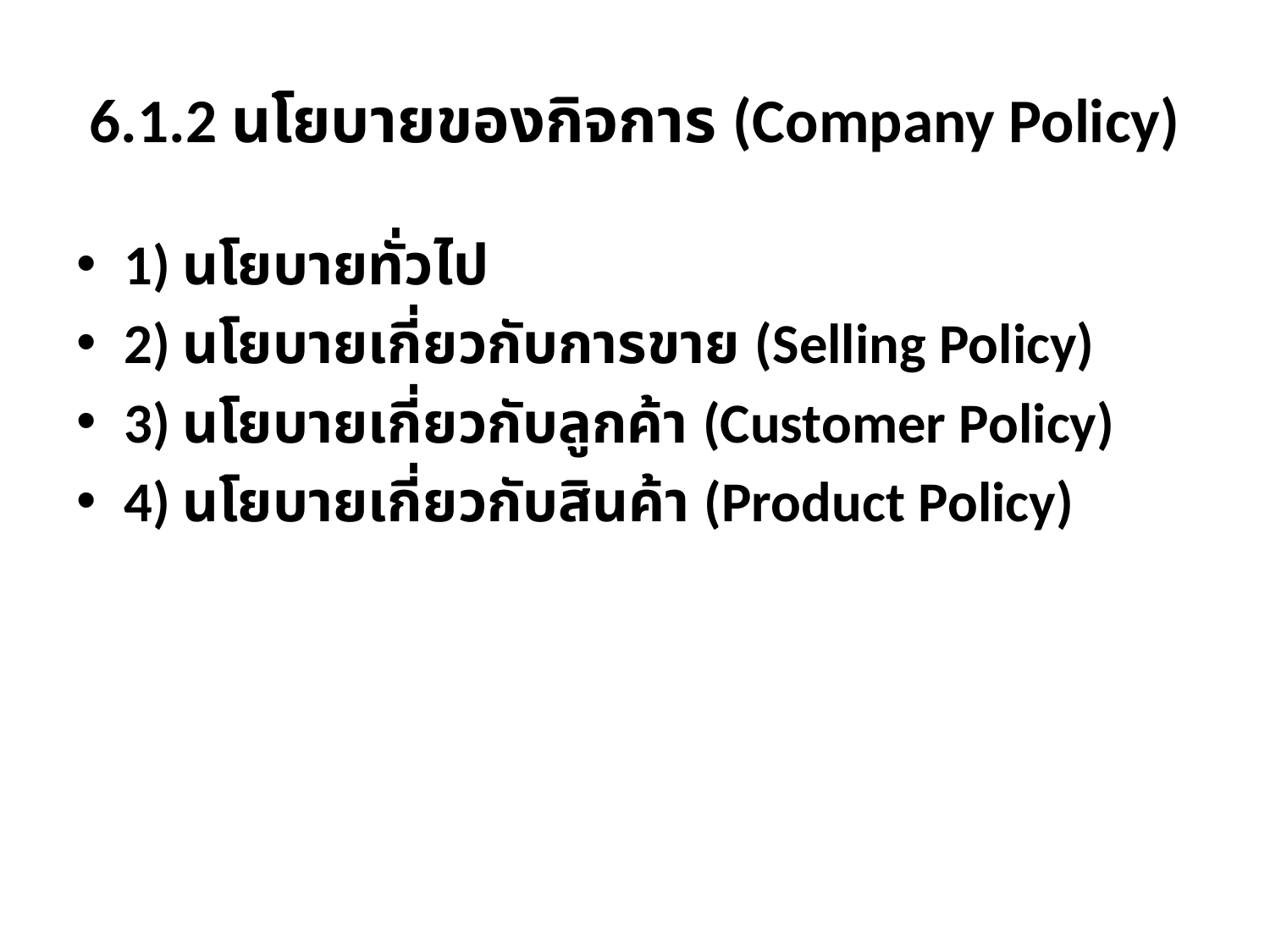

# 6.1.2 นโยบายของกิจการ (Company Policy)
1) นโยบายทั่วไป
2) นโยบายเกี่ยวกับการขาย (Selling Policy)
3) นโยบายเกี่ยวกับลูกค้า (Customer Policy)
4) นโยบายเกี่ยวกับสินค้า (Product Policy)